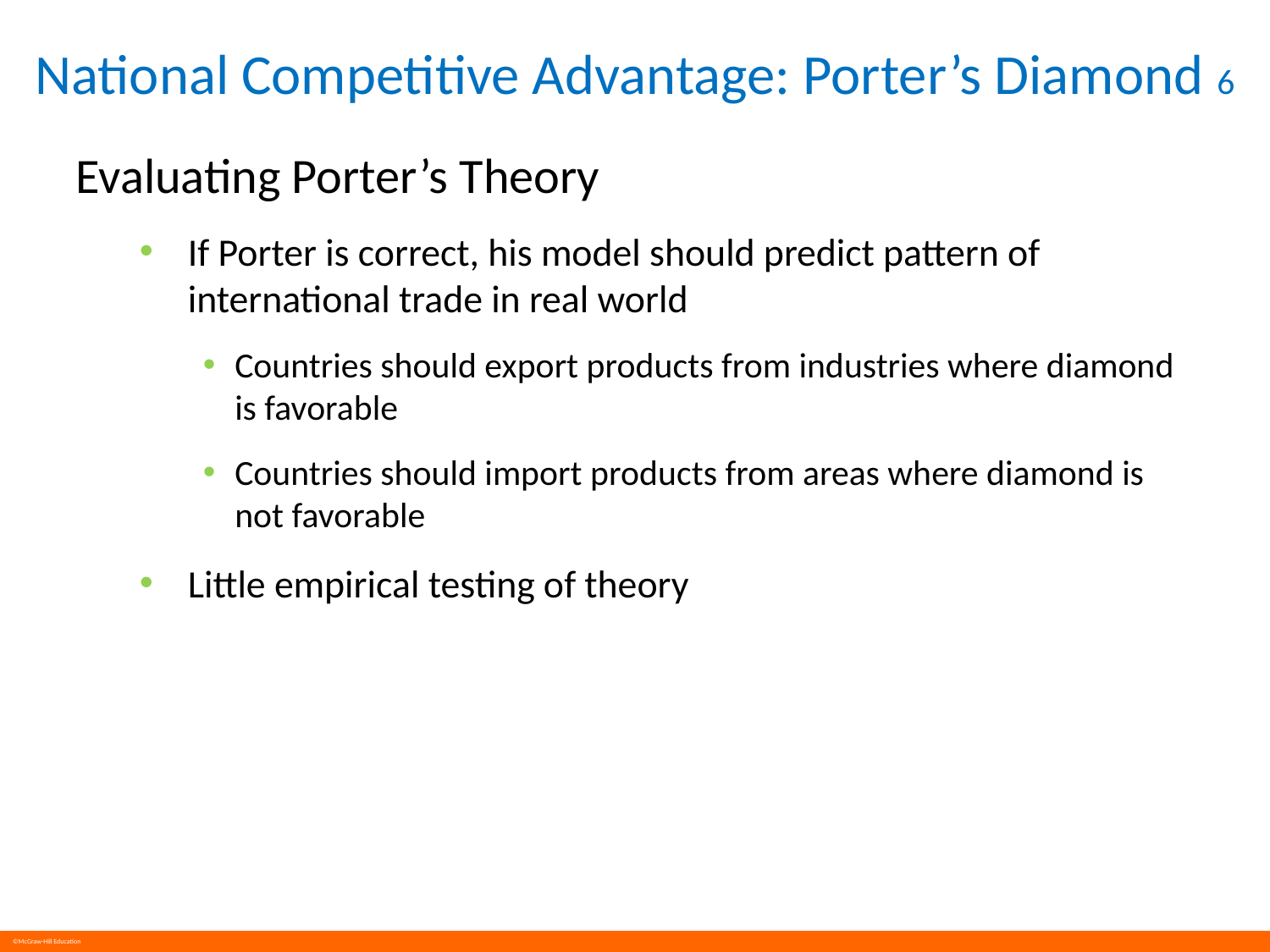

# National Competitive Advantage: Porter’s Diamond 6
Evaluating Porter’s Theory
If Porter is correct, his model should predict pattern of international trade in real world
Countries should export products from industries where diamond is favorable
Countries should import products from areas where diamond is not favorable
Little empirical testing of theory